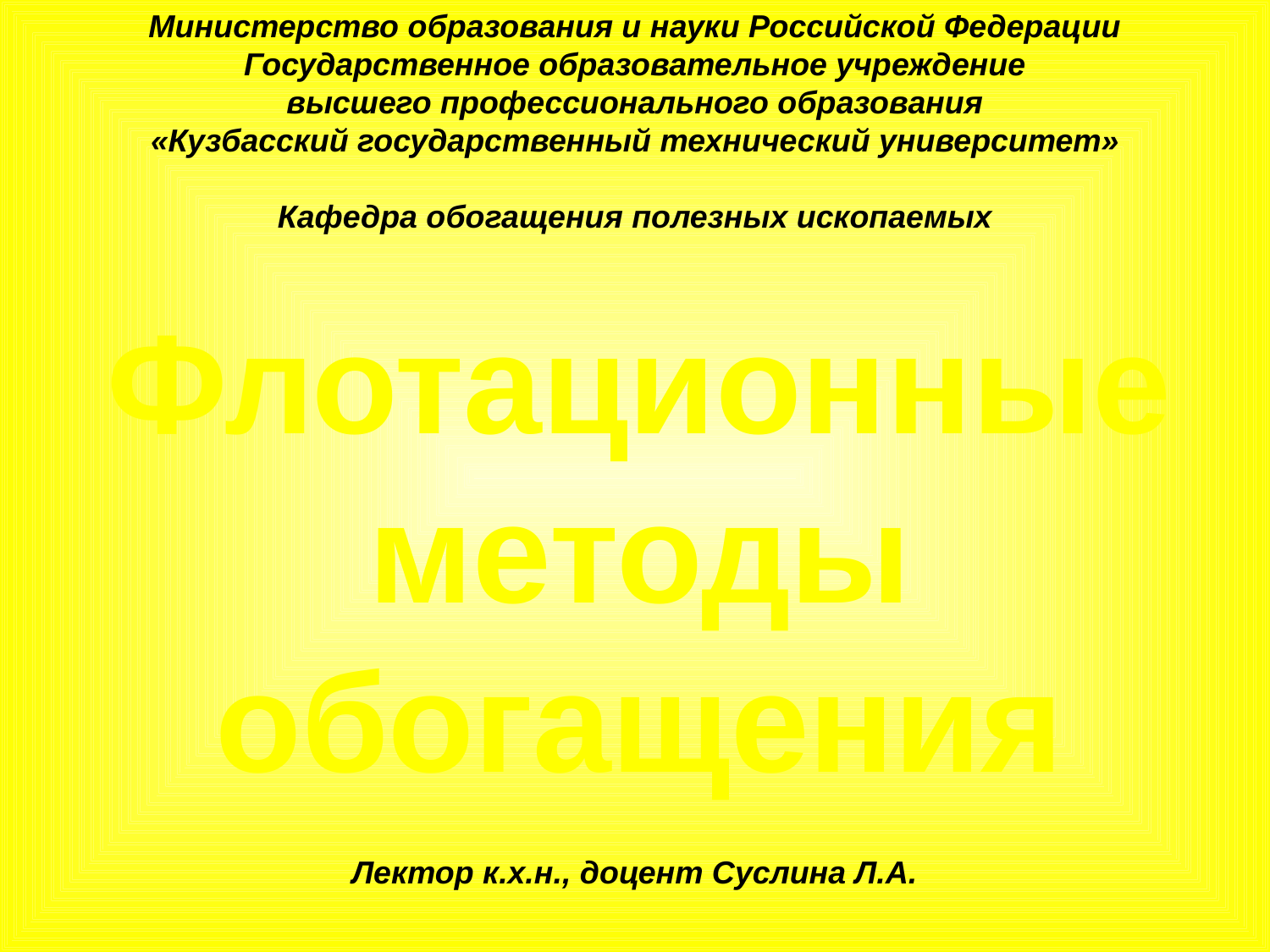

Министерство образования и науки Российской Федерации
Государственное образовательное учреждение
высшего профессионального образования
«Кузбасский государственный технический университет»

Кафедра обогащения полезных ископаемых
Флотационные
методы
обогащения
Лектор к.х.н., доцент Суслина Л.А.